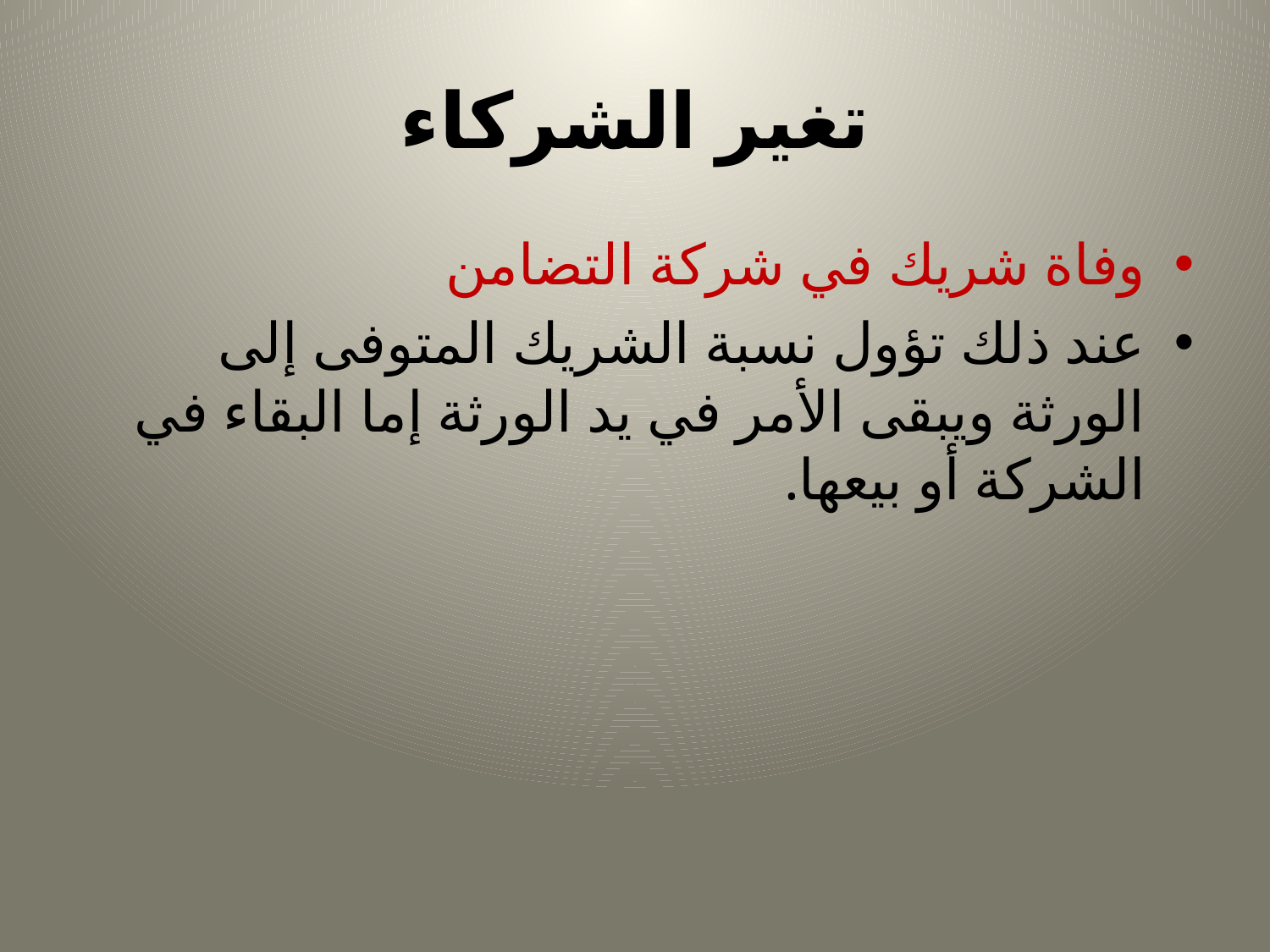

# تغير الشركاء
وفاة شريك في شركة التضامن
عند ذلك تؤول نسبة الشريك المتوفى إلى الورثة ويبقى الأمر في يد الورثة إما البقاء في الشركة أو بيعها.